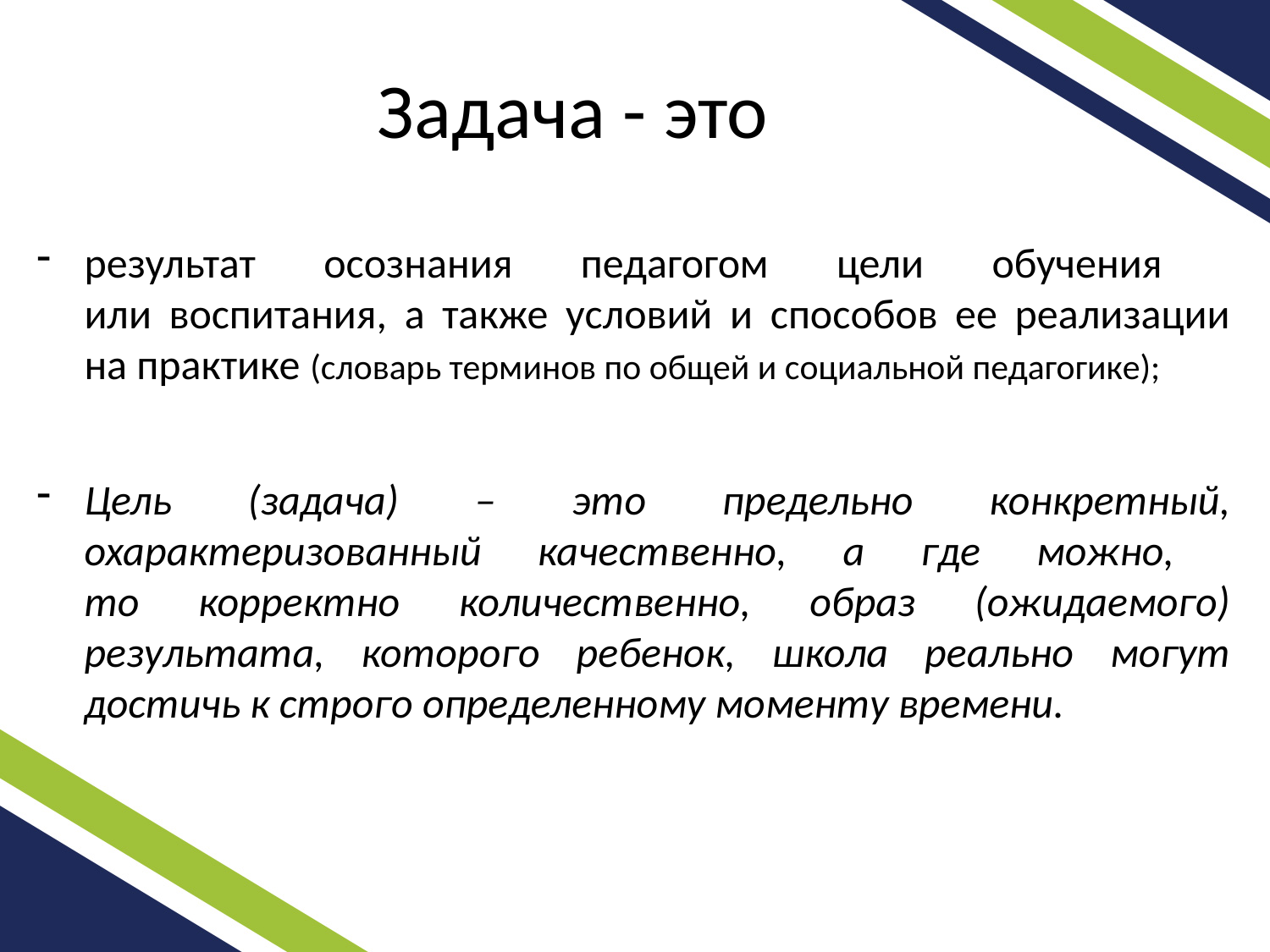

# Задача - это
результат осознания педагогом цели обучения
или воспитания, а также условий и способов ее реализации
на практике (словарь терминов по общей и социальной педагогике);

Цель (задача) – это предельно конкретный, охарактеризованный качественно, а где можно,
то корректно количественно, образ (ожидаемого) результата, которого ребенок, школа реально могут достичь к строго определенному моменту времени.